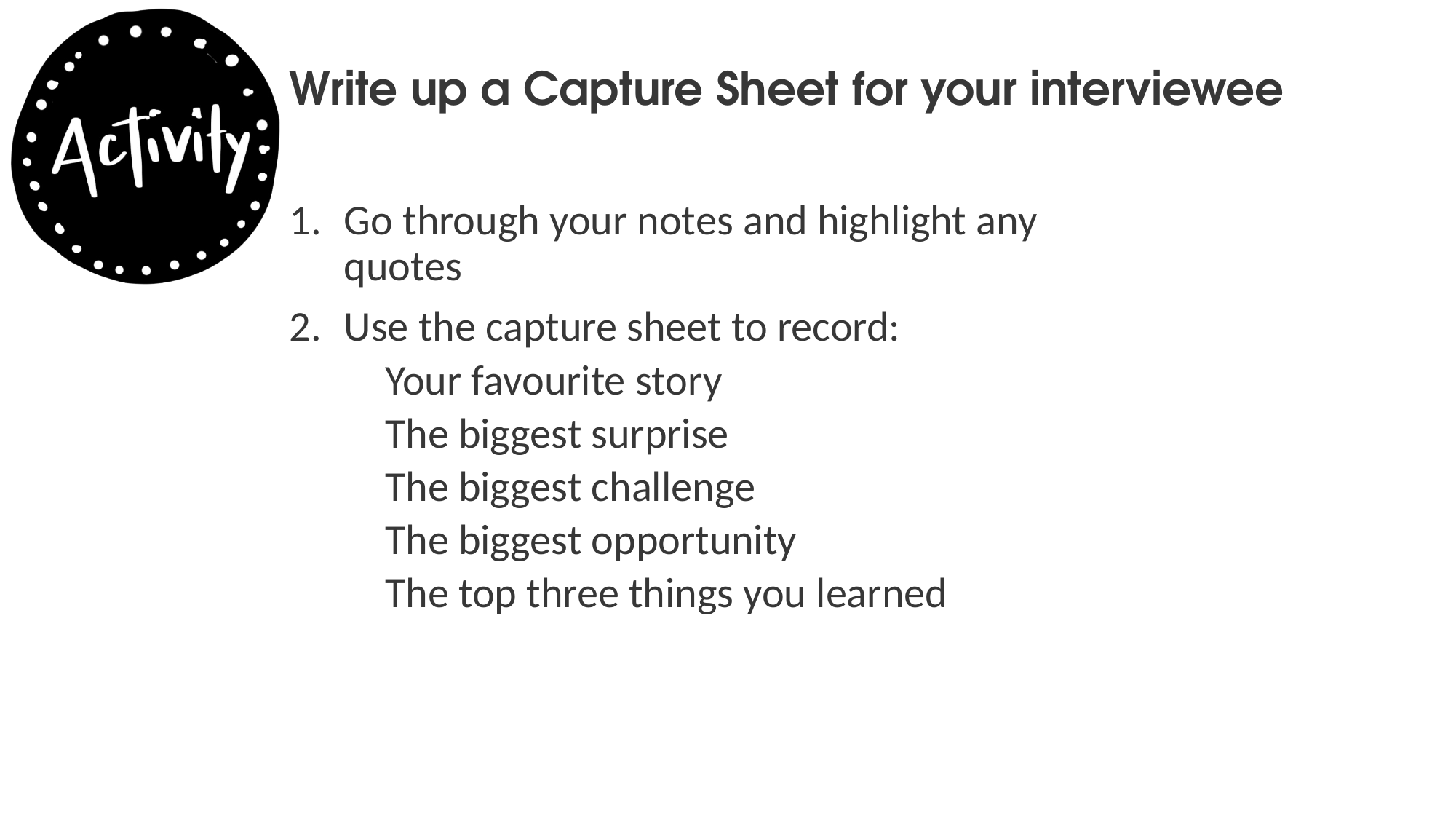

# Write up a Capture Sheet for your interviewee
Go through your notes and highlight any quotes
Use the capture sheet to record:
Your favourite story
The biggest surprise
The biggest challenge
The biggest opportunity
The top three things you learned